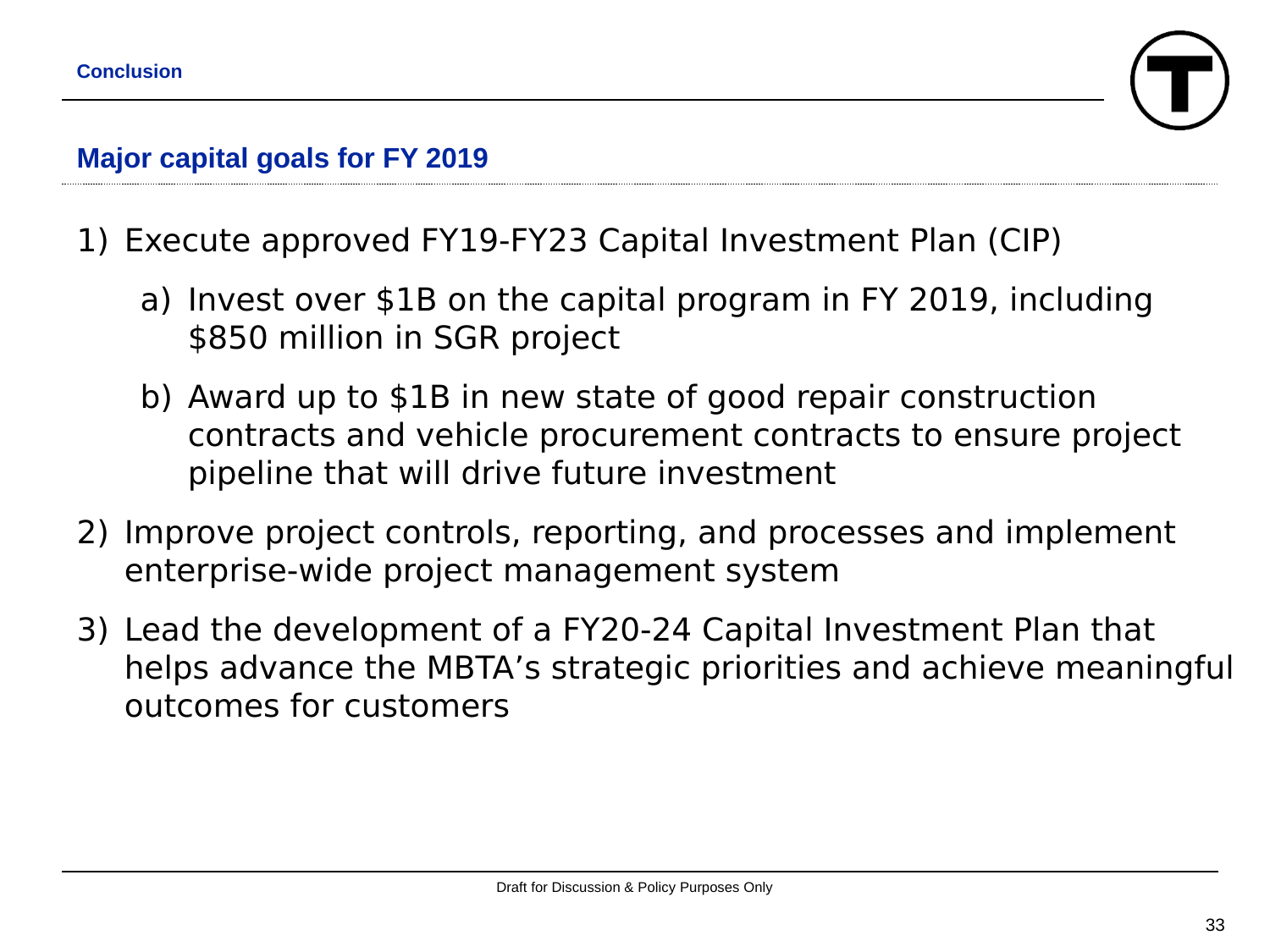

Conclusion
# Major capital goals for FY 2019
Execute approved FY19-FY23 Capital Investment Plan (CIP)
Invest over $1B on the capital program in FY 2019, including $850 million in SGR project
Award up to $1B in new state of good repair construction contracts and vehicle procurement contracts to ensure project pipeline that will drive future investment
Improve project controls, reporting, and processes and implement enterprise-wide project management system
Lead the development of a FY20-24 Capital Investment Plan that helps advance the MBTA’s strategic priorities and achieve meaningful outcomes for customers